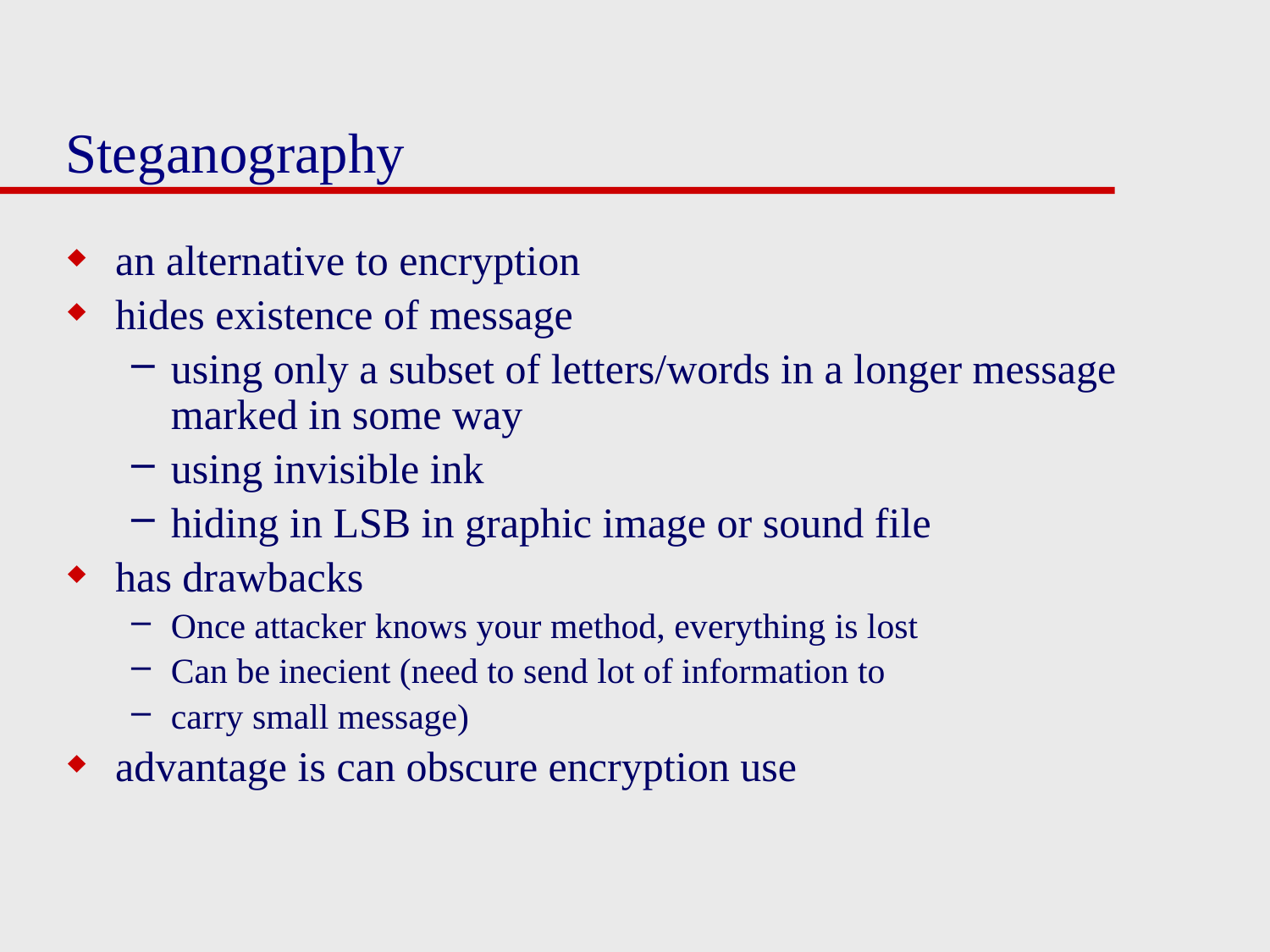

# Steganography
an alternative to encryption
hides existence of message
using only a subset of letters/words in a longer message marked in some way
using invisible ink
hiding in LSB in graphic image or sound file
has drawbacks
Once attacker knows your method, everything is lost
Can be inecient (need to send lot of information to
carry small message)
advantage is can obscure encryption use